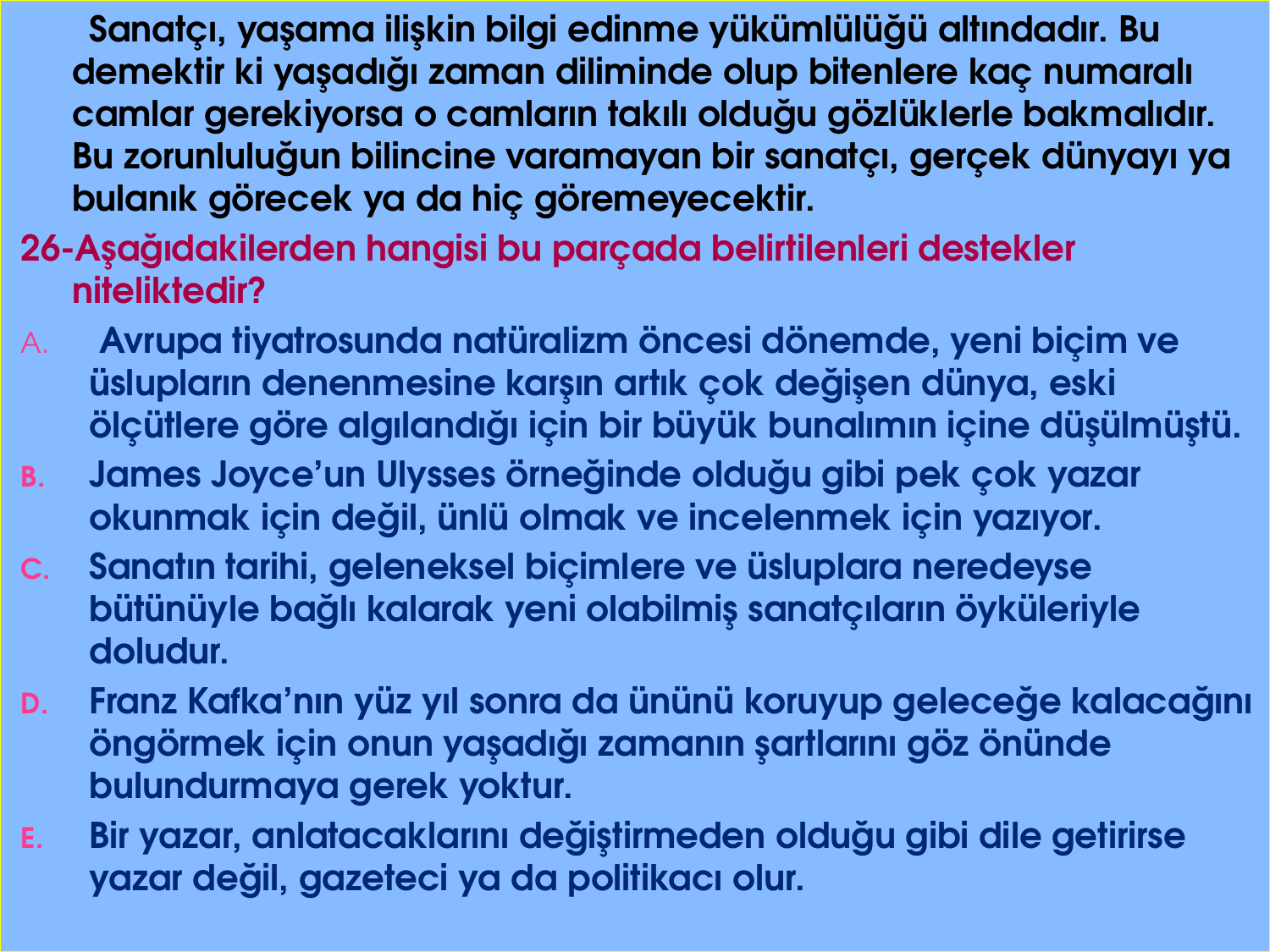

Sanatçı, yaşama ilişkin bilgi edinme yükümlülüğü altındadır. Bu demektir ki yaşadığı zaman diliminde olup bitenlere kaç numaralı camlar gerekiyorsa o camların takılı olduğu gözlüklerle bakmalıdır. Bu zorunluluğun bilincine varamayan bir sanatçı, gerçek dünyayı ya bulanık görecek ya da hiç göremeyecektir.
26-Aşağıdakilerden hangisi bu parçada belirtilenleri destekler niteliktedir?
 Avrupa tiyatrosunda natüralizm öncesi dönemde, yeni biçim ve üslupların denenmesine karşın artık çok değişen dünya, eski ölçütlere göre algılandığı için bir büyük bunalımın içine düşülmüştü.
James Joyce’un Ulysses örneğinde olduğu gibi pek çok yazar okunmak için değil, ünlü olmak ve incelenmek için yazıyor.
Sanatın tarihi, geleneksel biçimlere ve üsluplara neredeyse bütünüyle bağlı kalarak yeni olabilmiş sanatçıların öyküleriyle doludur.
Franz Kafka’nın yüz yıl sonra da ününü koruyup geleceğe kalacağını öngörmek için onun yaşadığı zamanın şartlarını göz önünde bulundurmaya gerek yoktur.
Bir yazar, anlatacaklarını değiştirmeden olduğu gibi dile getirirse yazar değil, gazeteci ya da politikacı olur.